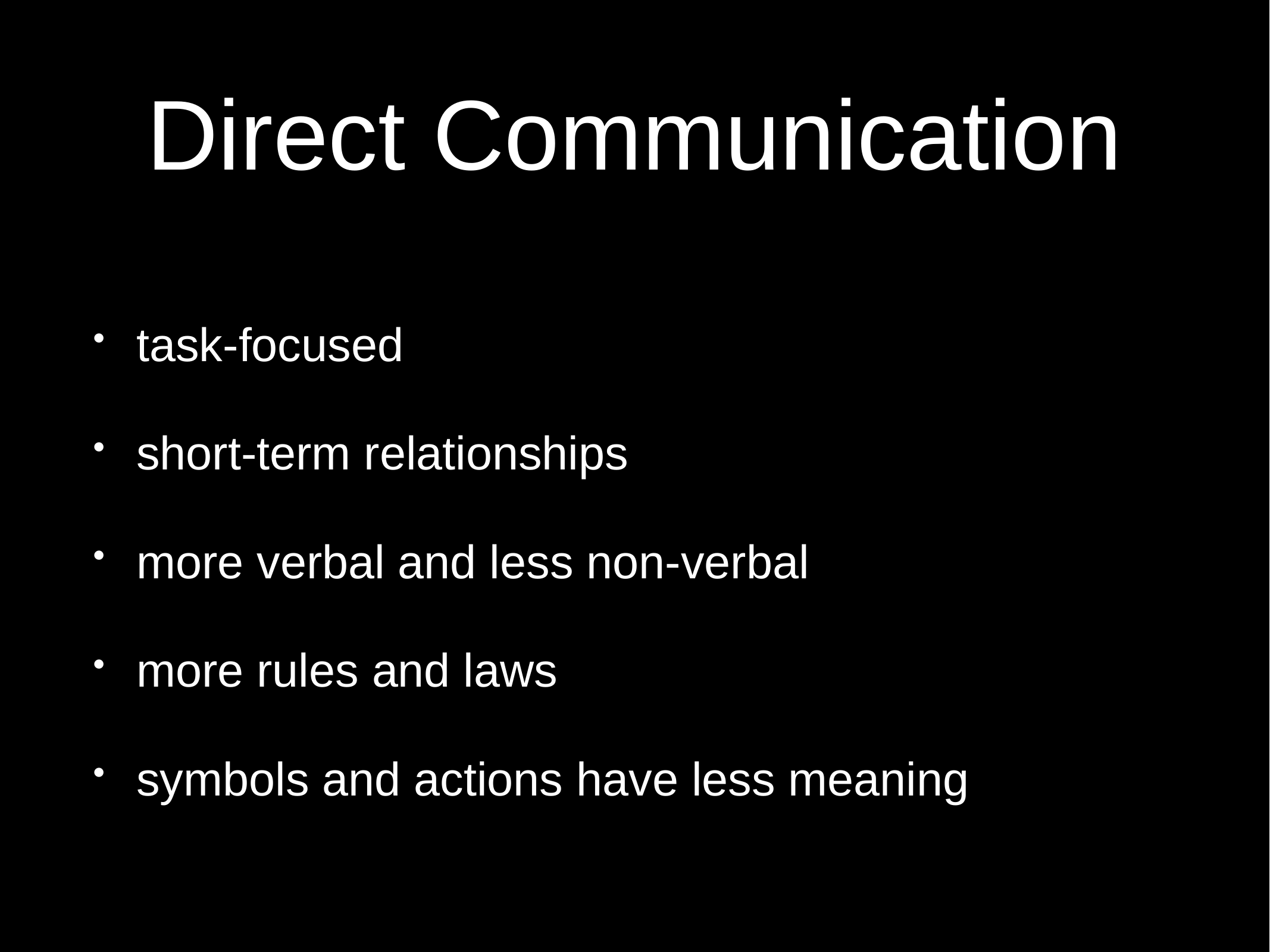

# Direct Communication
task-focused
short-term relationships
more verbal and less non-verbal
more rules and laws
symbols and actions have less meaning